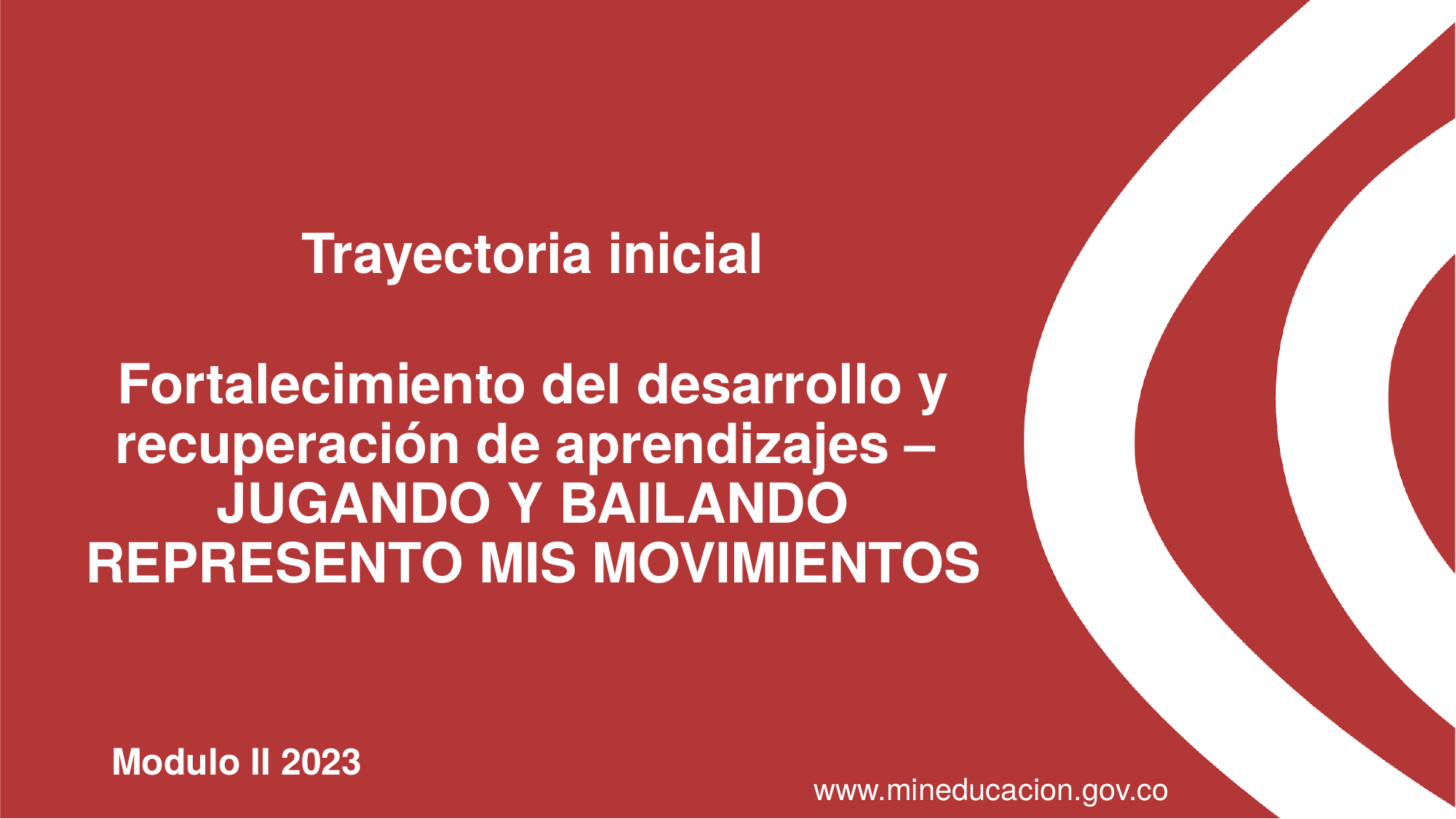

# Trayectoria inicial Fortalecimiento del desarrollo y recuperación de aprendizajes – JUGANDO Y BAILANDO REPRESENTO MIS MOVIMIENTOS
Modulo II 2023
www.mineducacion.gov.co